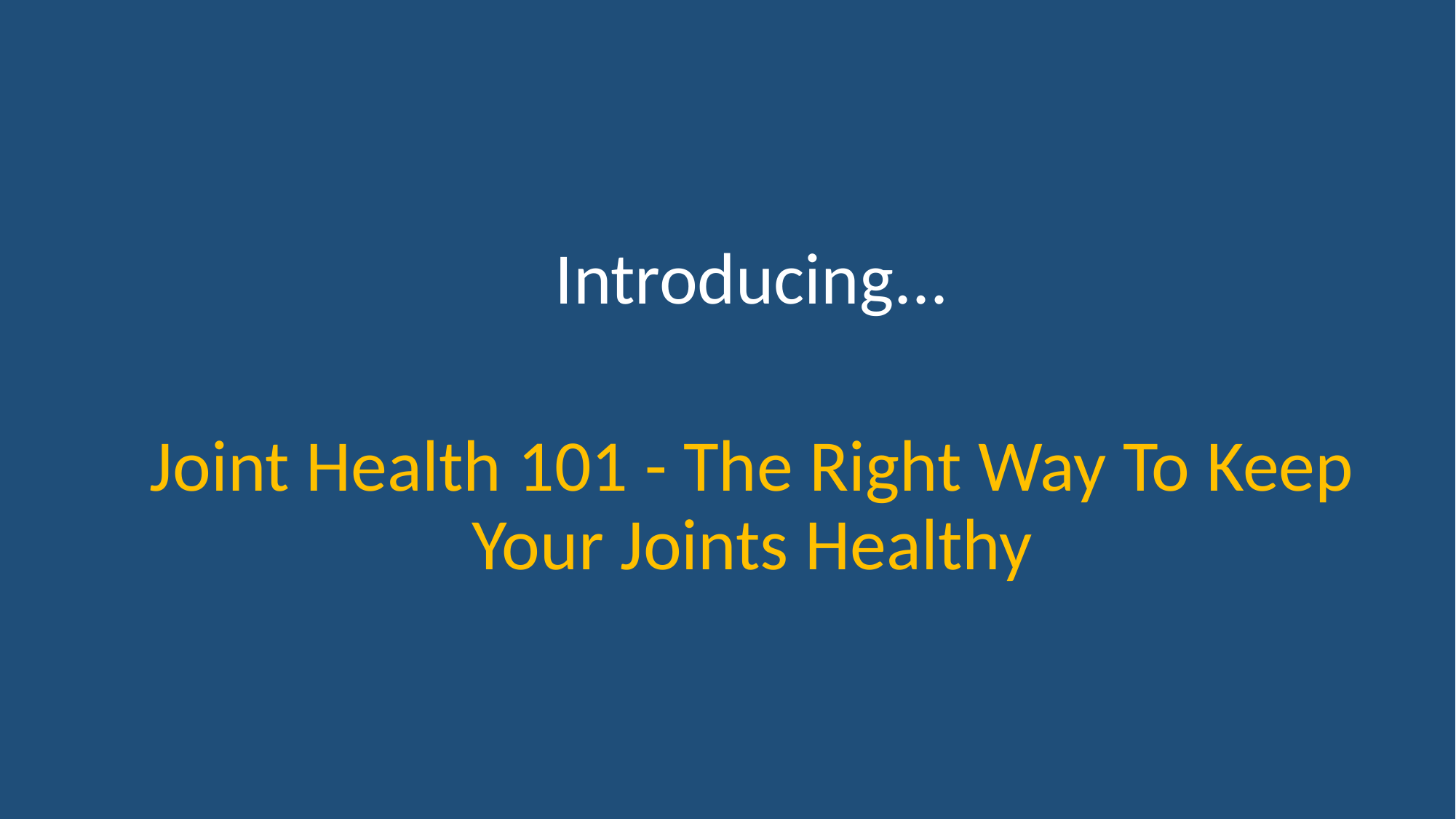

Introducing...

Joint Health 101 - The Right Way To Keep Your Joints Healthy